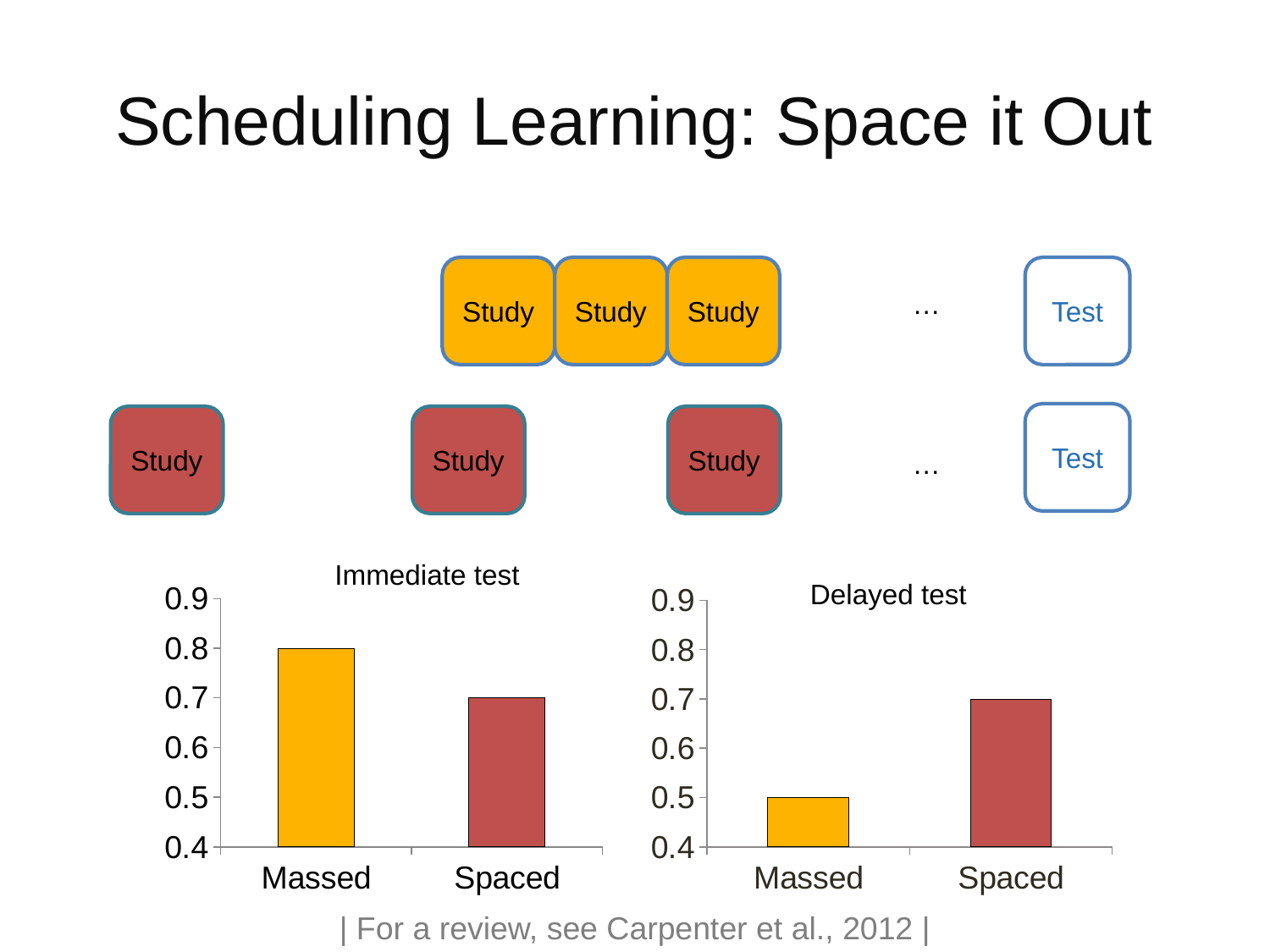

# Scheduling Learning: Space it Out
Study
Study
Study
Test
…
Test
Study
Study
Study
…
Immediate test
Delayed test

### Chart

| Category | Series 1 |
|---|---|
| Massed | 0.8 |
| Spaced | 0.7 |

### Chart

| Category | Series 1 |
|---|---|
| Massed | 0.5 |
| Spaced | 0.7 |
| For a review, see Carpenter et al., 2012 |